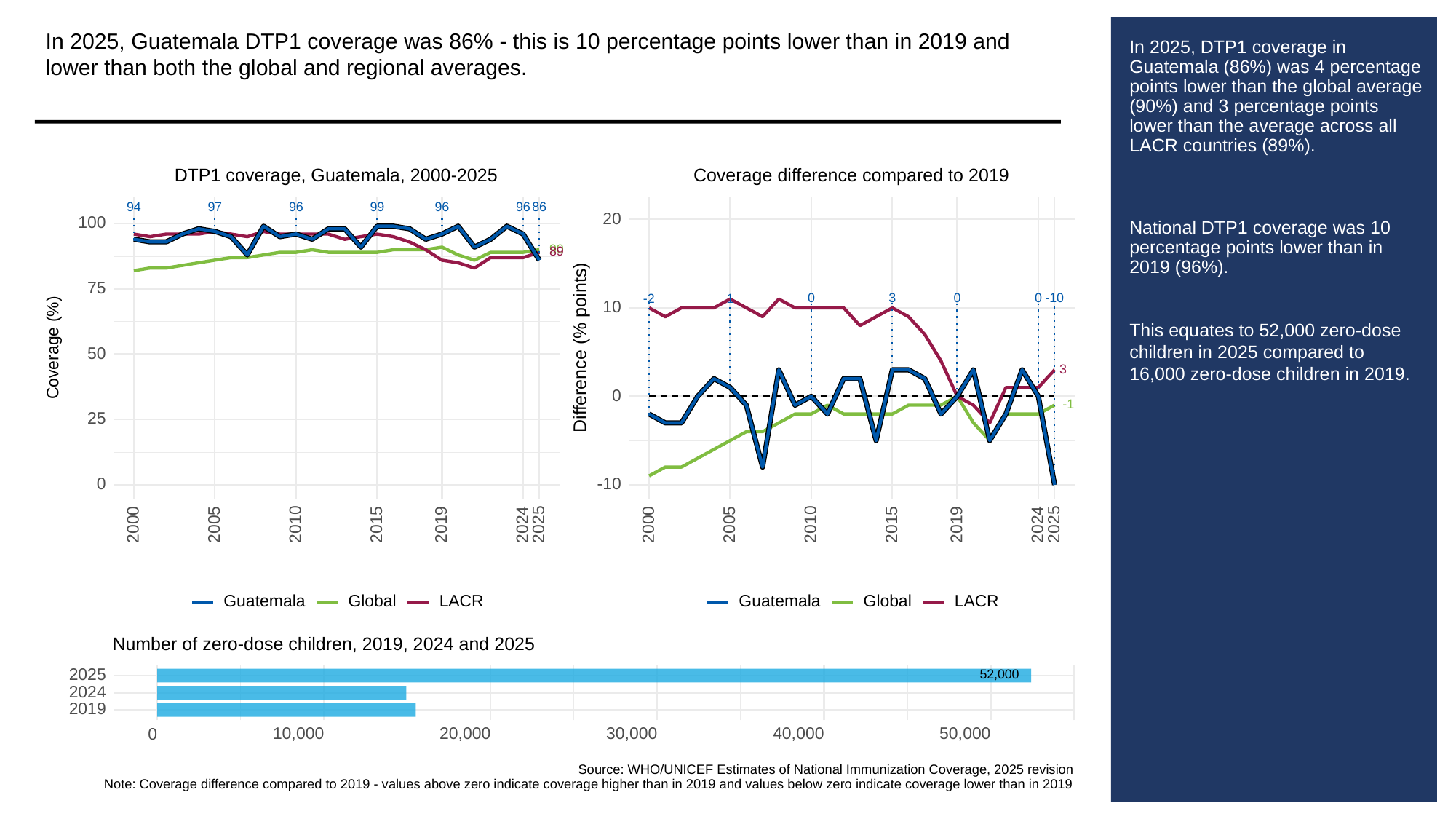

In 2025, Guatemala DTP1 coverage was 86% - this is 10 percentage points lower than in 2019 and lower than both the global and regional averages.
# In 2025, DTP1 coverage in Guatemala (86%) was 4 percentage points lower than the global average (90%) and 3 percentage points lower than the average across all LACR countries (89%).

National DTP1 coverage was 10 percentage points lower than in 2019 (96%).

This equates to 52,000 zero-dose children in 2025 compared to 16,000 zero-dose children in 2019.

DTP1 coverage, Guatemala, 2000-2025
Coverage difference compared to 2019

94
97
96
99
96
96
86
20
100

90

89

75

3
0
0
0
-10
-2
1

10

Difference (% points)
Coverage (%)
50

3

0

-1
25

0
-10

2000
2005
2010
2015
2019
2024
2025
2000
2005
2010
2015
2019
2024
2025
Guatemala
Global
LACR
Guatemala
Global
LACR

Number of zero-dose children, 2019, 2024 and 2025

52,000
2025

2024

2019

10,000
20,000
30,000
40,000
50,000
0
Source: WHO/UNICEF Estimates of National Immunization Coverage, 2025 revision
Note: Coverage difference compared to 2019 - values above zero indicate coverage higher than in 2019 and values below zero indicate coverage lower than in 2019